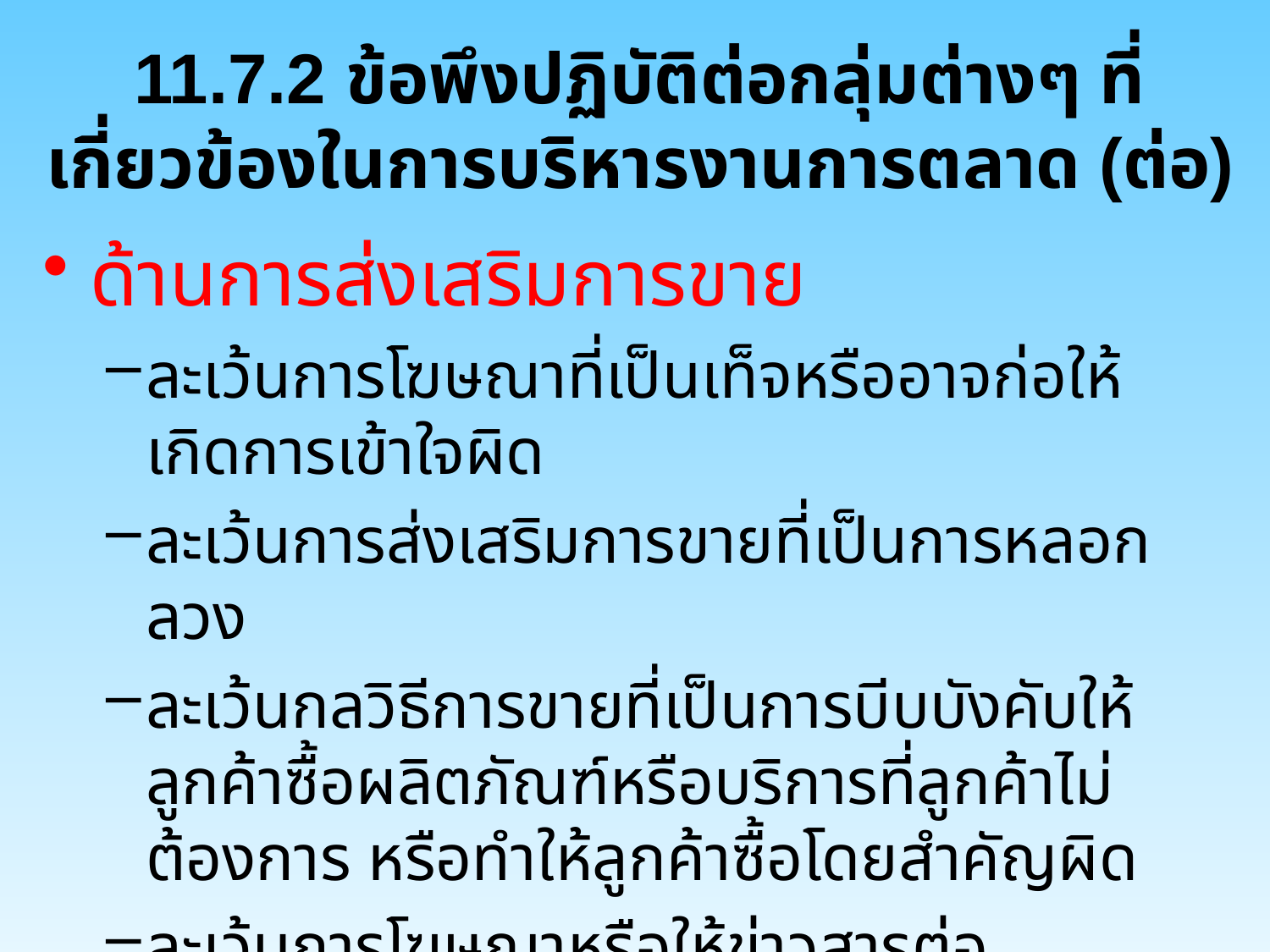

# 11.7.2 ข้อพึงปฏิบัติต่อกลุ่มต่างๆ ที่เกี่ยวข้องในการบริหารงานการตลาด (ต่อ)
ด้านการส่งเสริมการขาย
ละเว้นการโฆษณาที่เป็นเท็จหรืออาจก่อให้เกิดการเข้าใจผิด
ละเว้นการส่งเสริมการขายที่เป็นการหลอกลวง
ละเว้นกลวิธีการขายที่เป็นการบีบบังคับให้ลูกค้าซื้อผลิตภัณฑ์หรือบริการที่ลูกค้าไม่ต้องการ หรือทำให้ลูกค้าซื้อโดยสำคัญผิด
ละเว้นการโฆษณาหรือให้ข่าวสารต่อสื่อมวลชนที่บิดเบือนความจริงหรือผิดวัฒนธรรมศีลธรรมอันดีงาม หรือเป็นการให้ร้ายป้ายสีคู่แข่งขันไม่ว่าโดยทางตรงหรือทางอ้อม